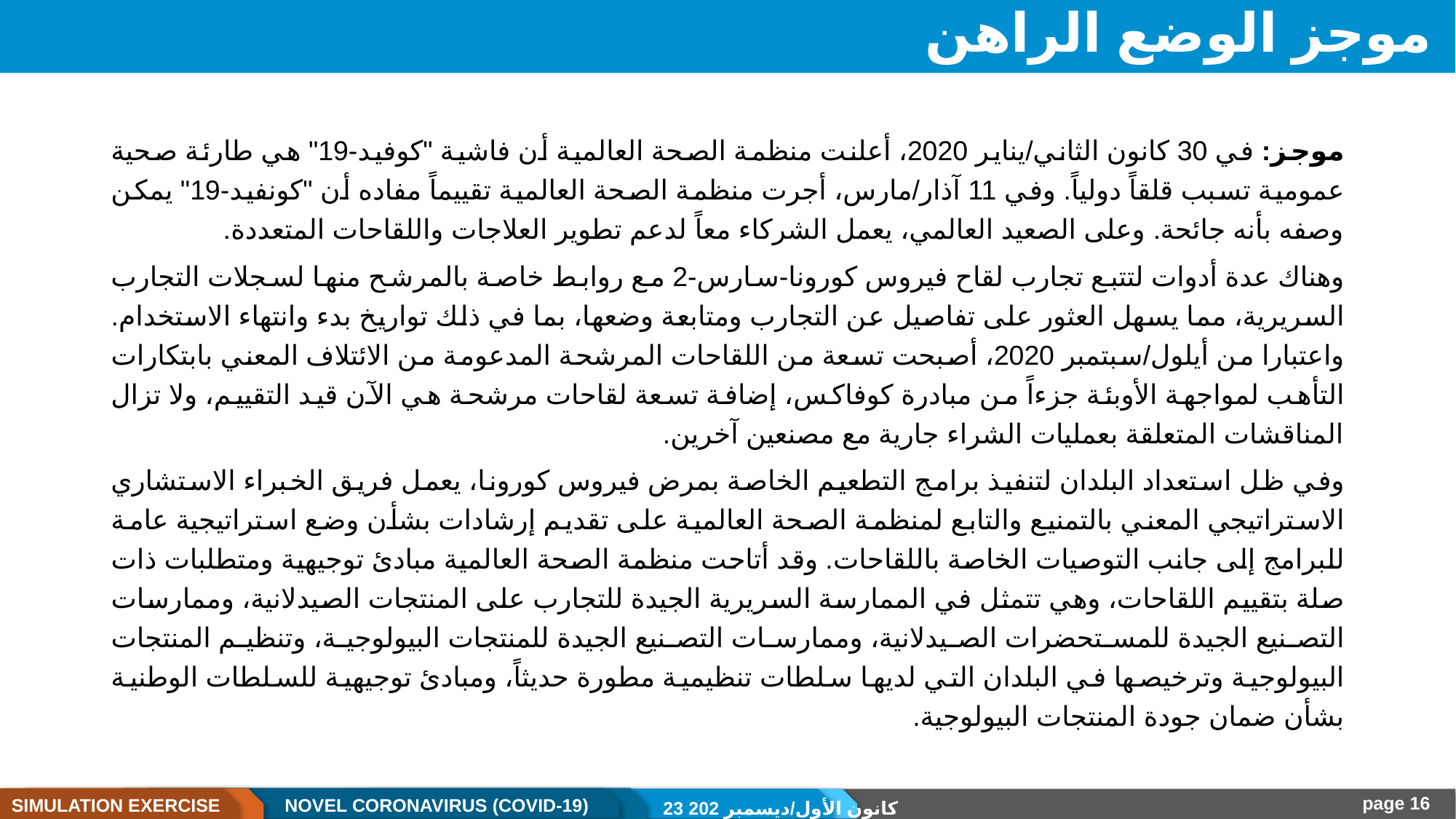

# موجز الوضع الراهن
موجز: في 30 كانون الثاني/يناير 2020، أعلنت منظمة الصحة العالمية أن فاشية "كوفيد-19" هي طارئة صحية عمومية تسبب قلقاً دولياً. وفي 11 آذار/مارس، أجرت منظمة الصحة العالمية تقييماً مفاده أن "كونفيد-19" يمكن وصفه بأنه جائحة. وعلى الصعيد العالمي، يعمل الشركاء معاً لدعم تطوير العلاجات واللقاحات المتعددة.
وهناك عدة أدوات لتتبع تجارب لقاح فيروس كورونا-سارس-2 مع روابط خاصة بالمرشح منها لسجلات التجارب السريرية، مما يسهل العثور على تفاصيل عن التجارب ومتابعة وضعها، بما في ذلك تواريخ بدء وانتهاء الاستخدام. واعتبارا من أيلول/سبتمبر 2020، أصبحت تسعة من اللقاحات المرشحة المدعومة من الائتلاف المعني بابتكارات التأهب لمواجهة الأوبئة جزءاً من مبادرة كوفاكس، إضافة تسعة لقاحات مرشحة هي الآن قيد التقييم، ولا تزال المناقشات المتعلقة بعمليات الشراء جارية مع مصنعين آخرين.
وفي ظل استعداد البلدان لتنفيذ برامج التطعيم الخاصة بمرض فيروس كورونا، يعمل فريق الخبراء الاستشاري الاستراتيجي المعني بالتمنيع والتابع لمنظمة الصحة العالمية على تقديم إرشادات بشأن وضع استراتيجية عامة للبرامج إلى جانب التوصيات الخاصة باللقاحات. وقد أتاحت منظمة الصحة العالمية مبادئ توجيهية ومتطلبات ذات صلة بتقييم اللقاحات، وهي تتمثل في الممارسة السريرية الجيدة للتجارب على المنتجات الصيدلانية، وممارسات التصنيع الجيدة للمستحضرات الصيدلانية، وممارسات التصنيع الجيدة للمنتجات البيولوجية، وتنظيم المنتجات البيولوجية وترخيصها في البلدان التي لديها سلطات تنظيمية مطورة حديثاً، ومبادئ توجيهية للسلطات الوطنية بشأن ضمان جودة المنتجات البيولوجية.

23 كانون الأول/ديسمبر 202